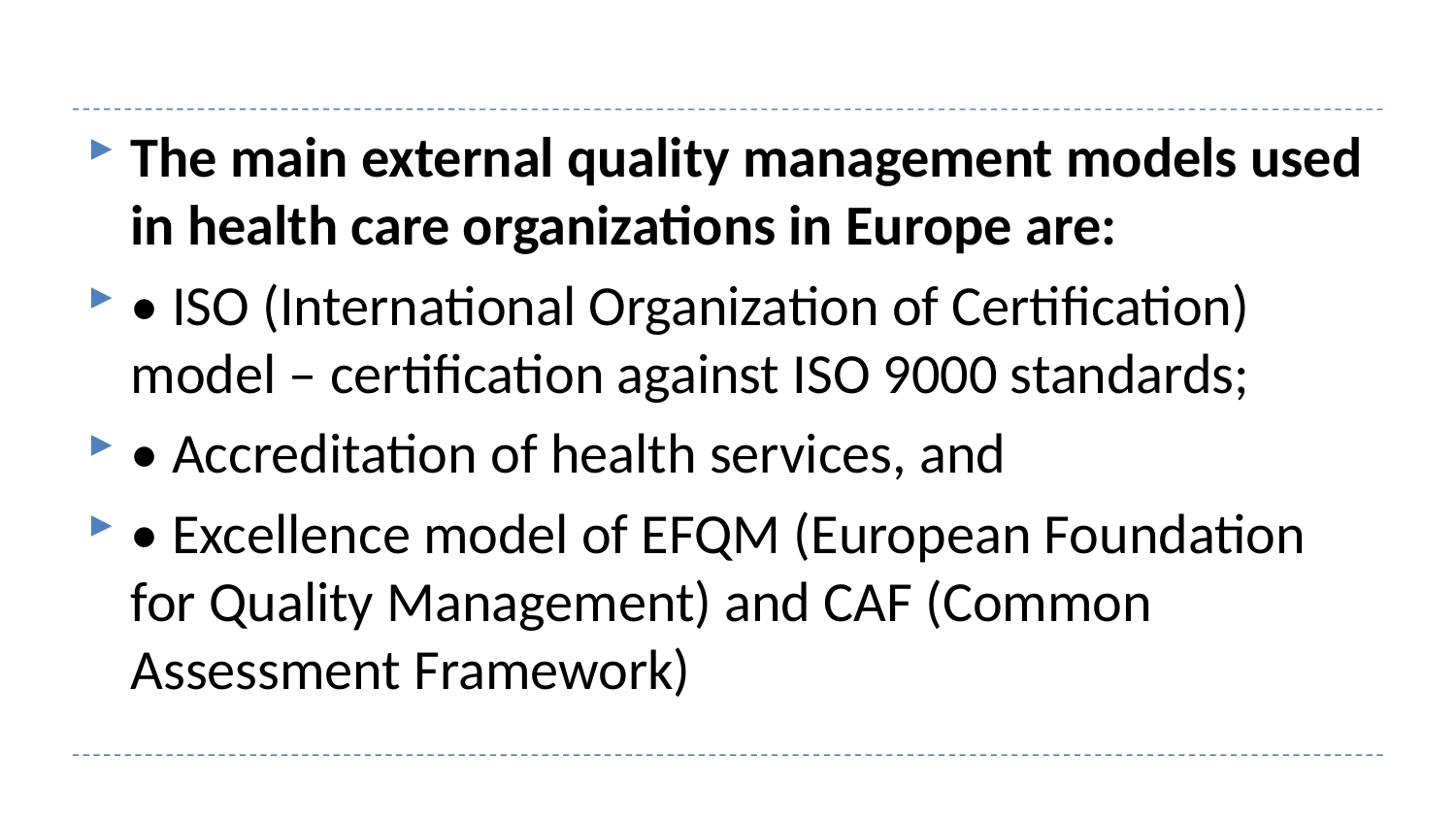

#

The main external quality management models used in health care organizations in Europe are:
• ISO (International Organization of Certification) model – certification against ISO 9000 standards;
• Accreditation of health services, and
• Excellence model of EFQM (European Foundation for Quality Management) and CAF (Common Assessment Framework)